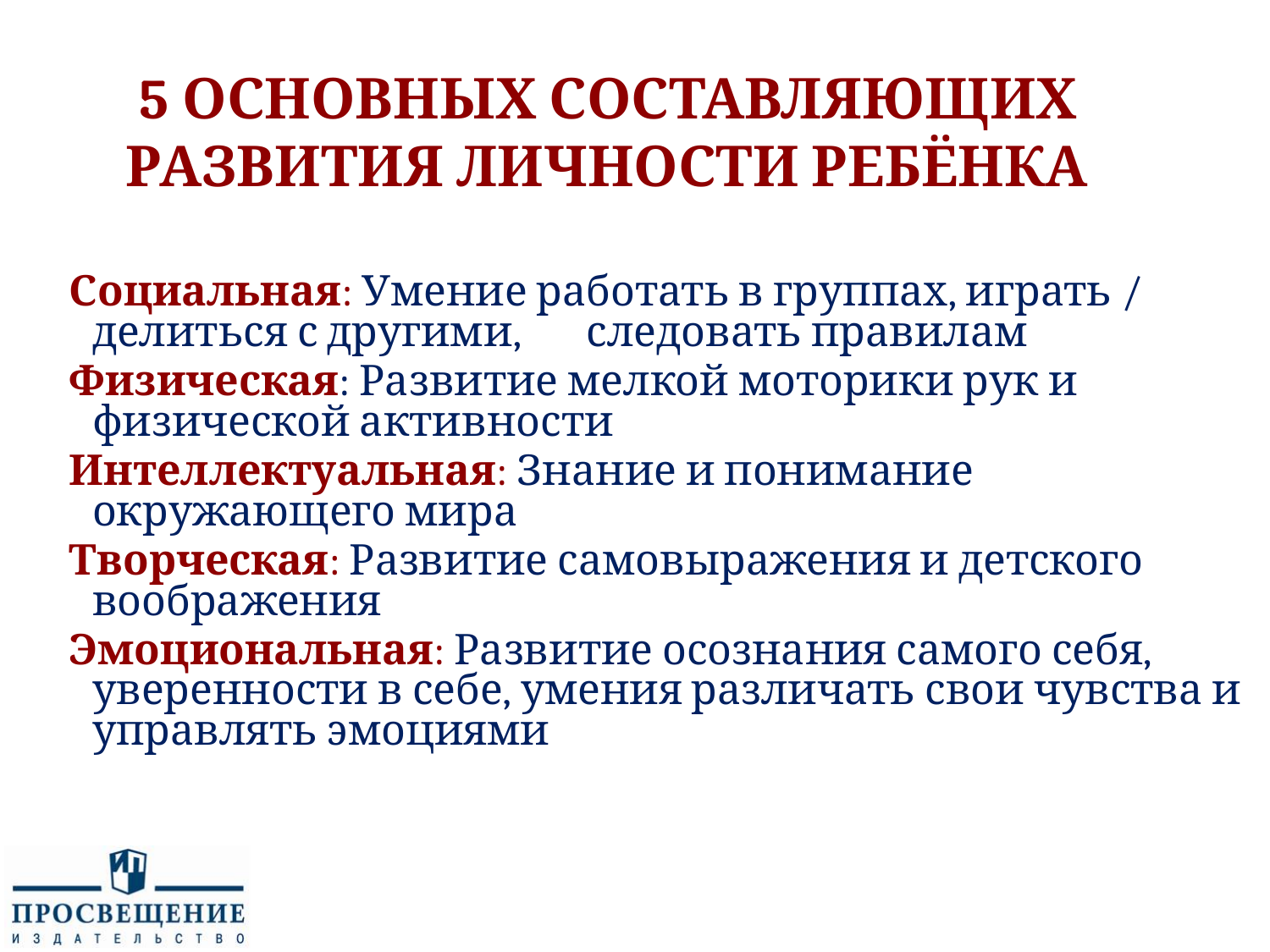

# 5 ОСНОВНЫХ СОСТАВЛЯЮЩИХ РАЗВИТИЯ ЛИЧНОСТИ РЕБЁНКА
Социальная: Умение работать в группах, играть / делиться с другими,       следовать правилам
Физическая: Развитие мелкой моторики рук и физической активности
Интеллектуальная: Знание и понимание    окружающего мира
Творческая: Развитие самовыражения и детского  воображения
Эмоциональная: Развитие осознания самого себя, уверенности в себе, умения различать свои чувства и управлять эмоциями